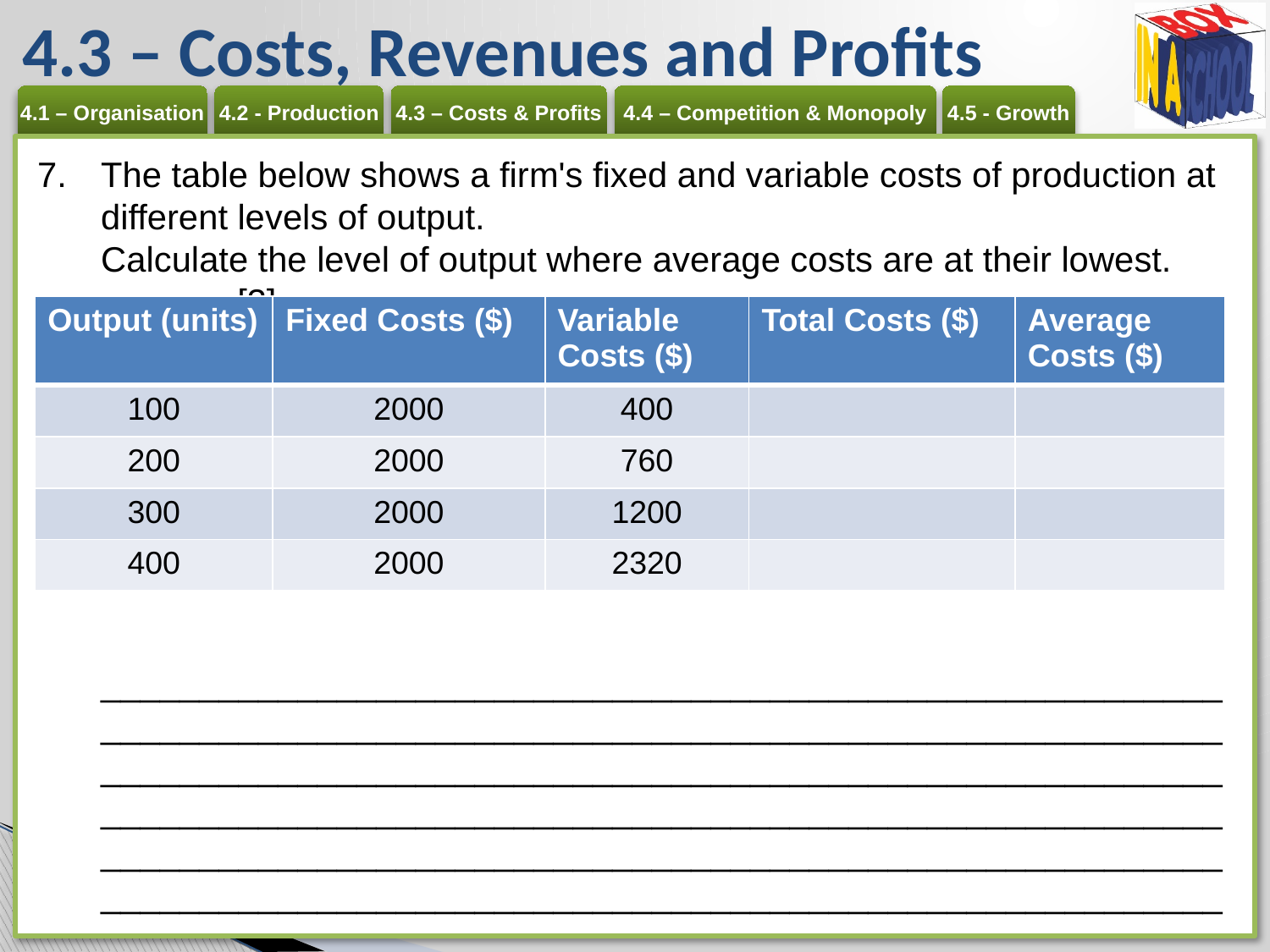

# 4.3 – Costs, Revenues and Profits
The table below shows a firm's fixed and variable costs of production at different levels of output.
Calculate the level of output where average costs are at their lowest. 	[3]
______________________________________________________________________________________________________________________________________________________________________________________________________________________________________________________________________________________________________________________________________________________

| Output (units) | Fixed Costs ($) | Variable Costs ($) | Total Costs ($) | Average Costs ($) |
| --- | --- | --- | --- | --- |
| 100 | 2000 | 400 |  |  |
| 200 | 2000 | 760 |  |  |
| 300 | 2000 | 1200 |  |  |
| 400 | 2000 | 2320 |  |  |